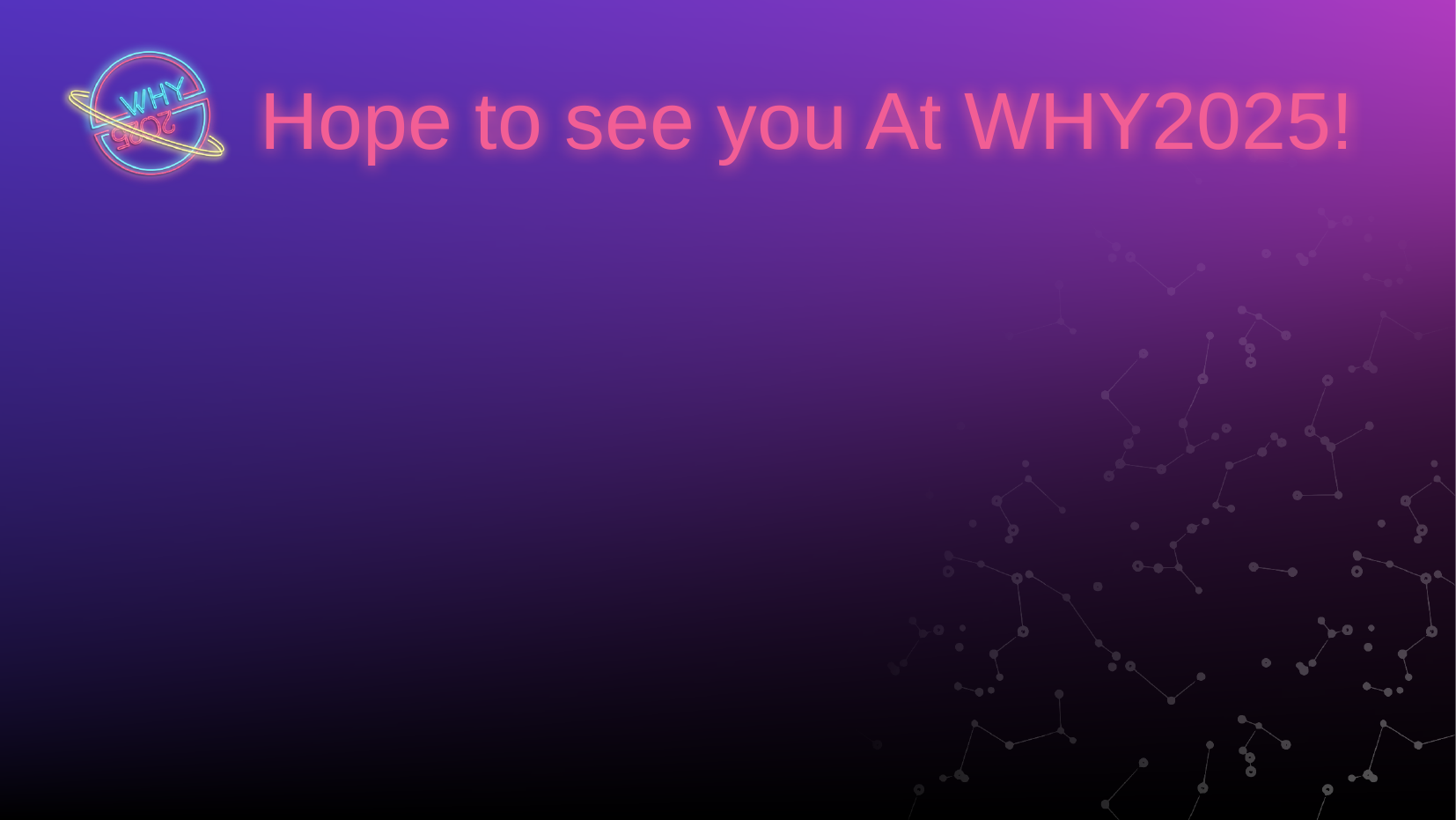

# Hope to see you At WHY2025!